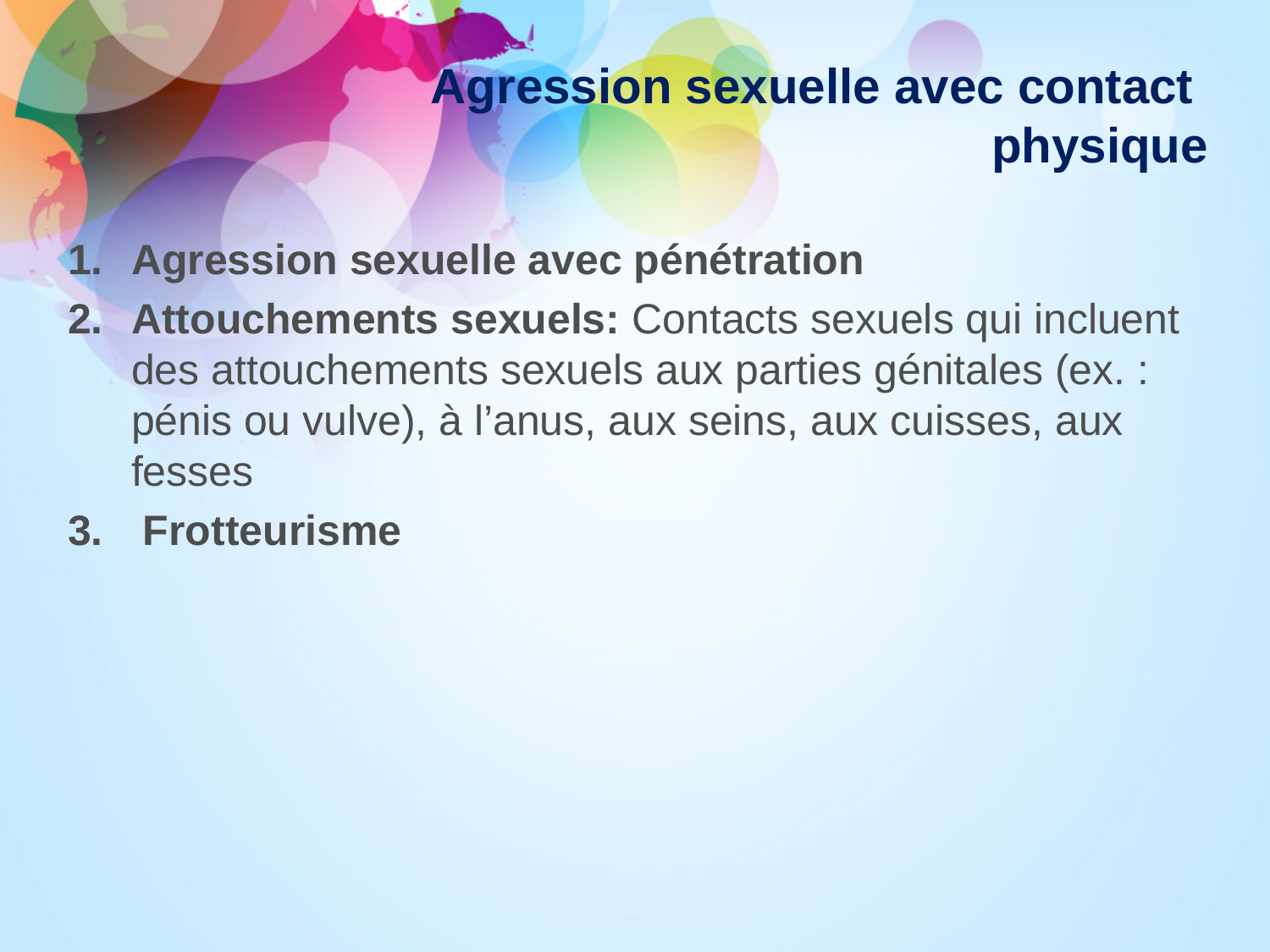

# Agression sexuelle avec contact  physique
Agression sexuelle avec pénétration
Attouchements sexuels: Contacts sexuels qui incluent des attouchements sexuels aux parties génitales (ex. : pénis ou vulve), à l’anus, aux seins, aux cuisses, aux fesses
 Frotteurisme